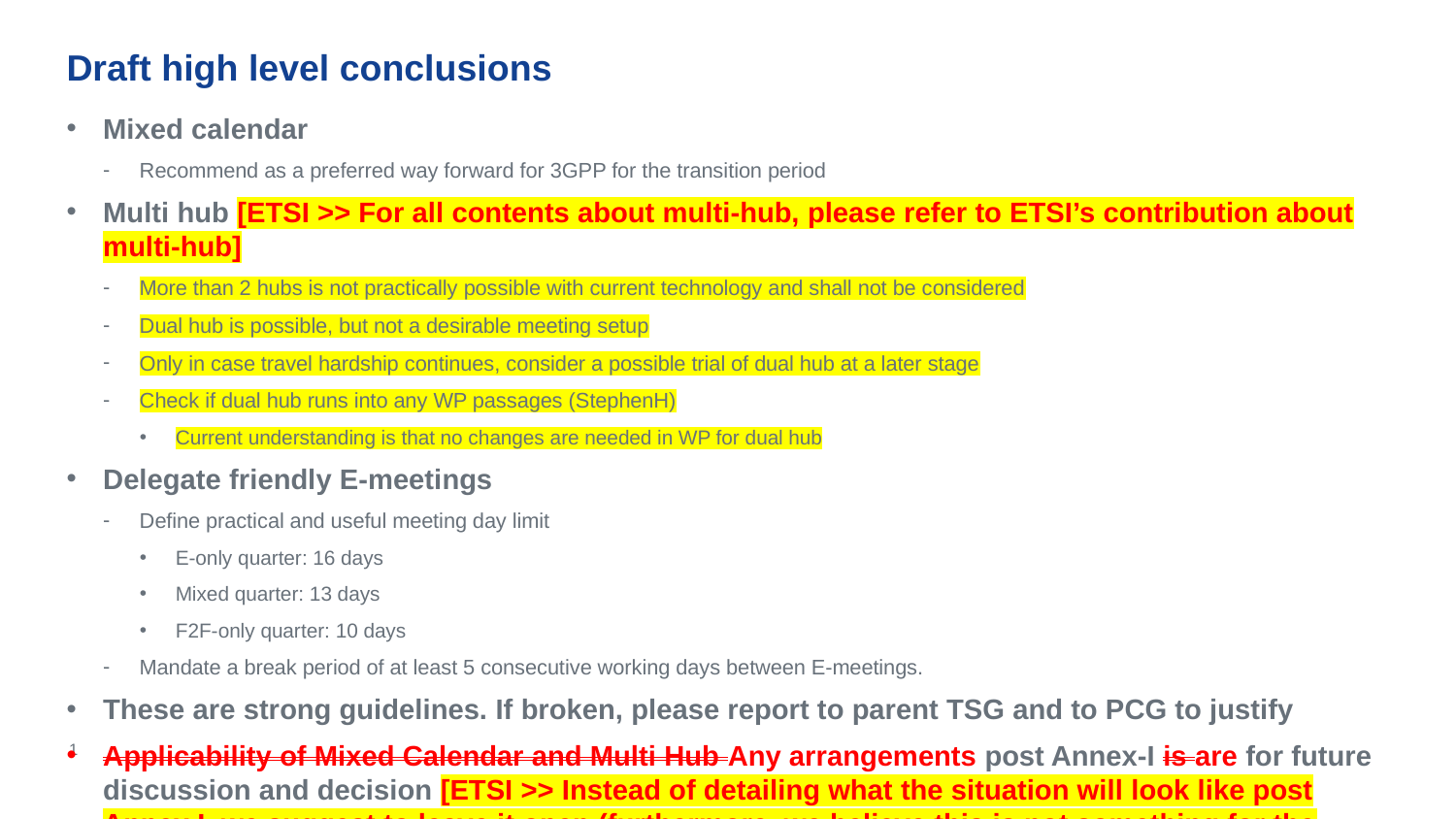

# Draft high level conclusions
Mixed calendar
Recommend as a preferred way forward for 3GPP for the transition period
Multi hub [ETSI >> For all contents about multi-hub, please refer to ETSI’s contribution about multi-hub]
More than 2 hubs is not practically possible with current technology and shall not be considered
Dual hub is possible, but not a desirable meeting setup
Only in case travel hardship continues, consider a possible trial of dual hub at a later stage
Check if dual hub runs into any WP passages (StephenH)
Current understanding is that no changes are needed in WP for dual hub
Delegate friendly E-meetings
Define practical and useful meeting day limit
E-only quarter: 16 days
Mixed quarter: 13 days
F2F-only quarter: 10 days
Mandate a break period of at least 5 consecutive working days between E-meetings.
These are strong guidelines. If broken, please report to parent TSG and to PCG to justify
Applicability of Mixed Calendar and Multi Hub Any arrangements post Annex-I is are for future discussion and decision [ETSI >> Instead of detailing what the situation will look like post Annex I, we suggest to leave it open (furthermore, we believe this is not something for the MHSG to tackle)]